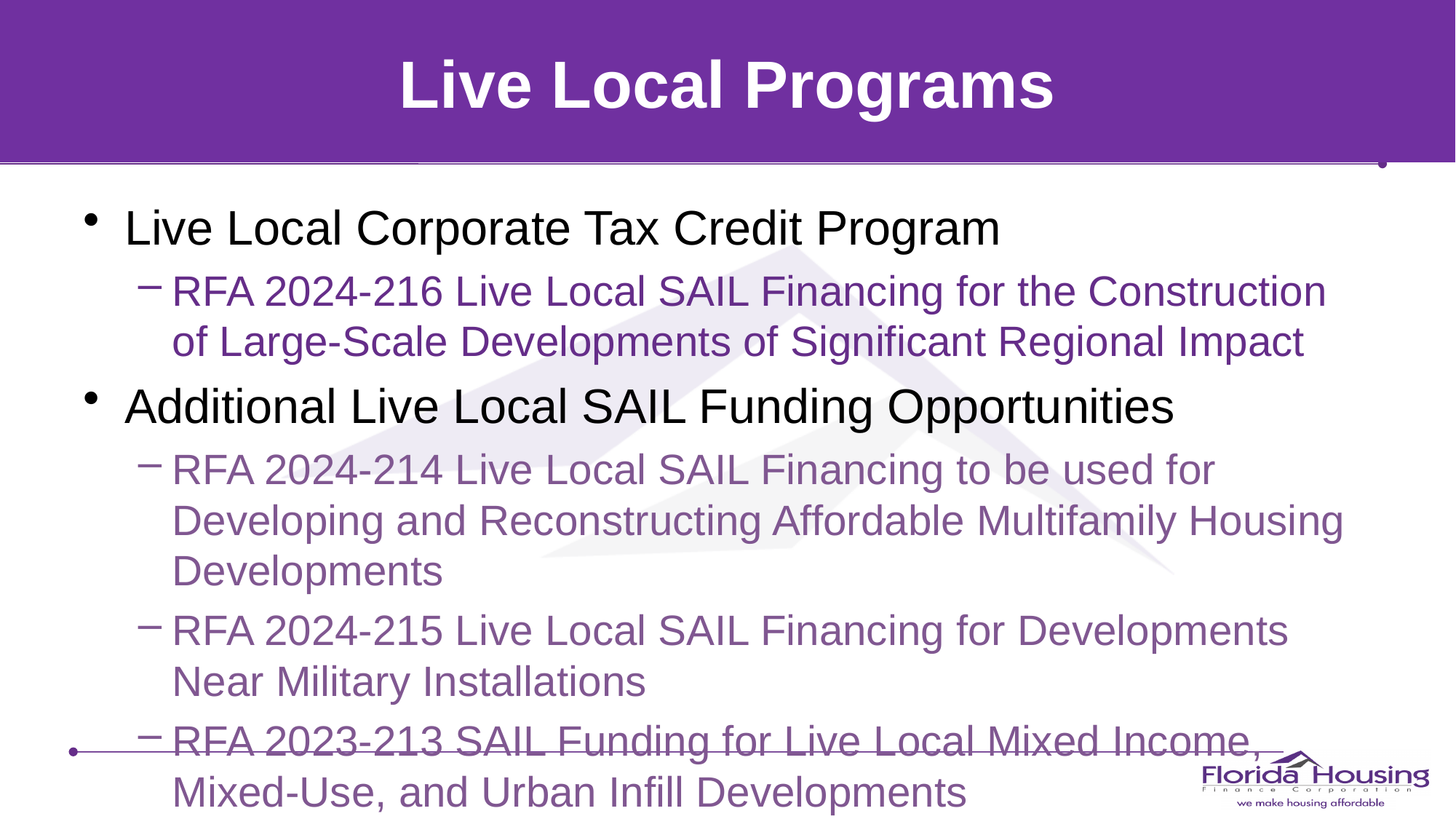

# Live Local Programs
Live Local Corporate Tax Credit Program
RFA 2024-216 Live Local SAIL Financing for the Construction of Large-Scale Developments of Significant Regional Impact
Additional Live Local SAIL Funding Opportunities
RFA 2024-214 Live Local SAIL Financing to be used for Developing and Reconstructing Affordable Multifamily Housing Developments
RFA 2024-215 Live Local SAIL Financing for Developments Near Military Installations
RFA 2023-213 SAIL Funding for Live Local Mixed Income, Mixed-Use, and Urban Infill Developments
Multifamily Middle Market Certification
Florida Hometown Heroes Program